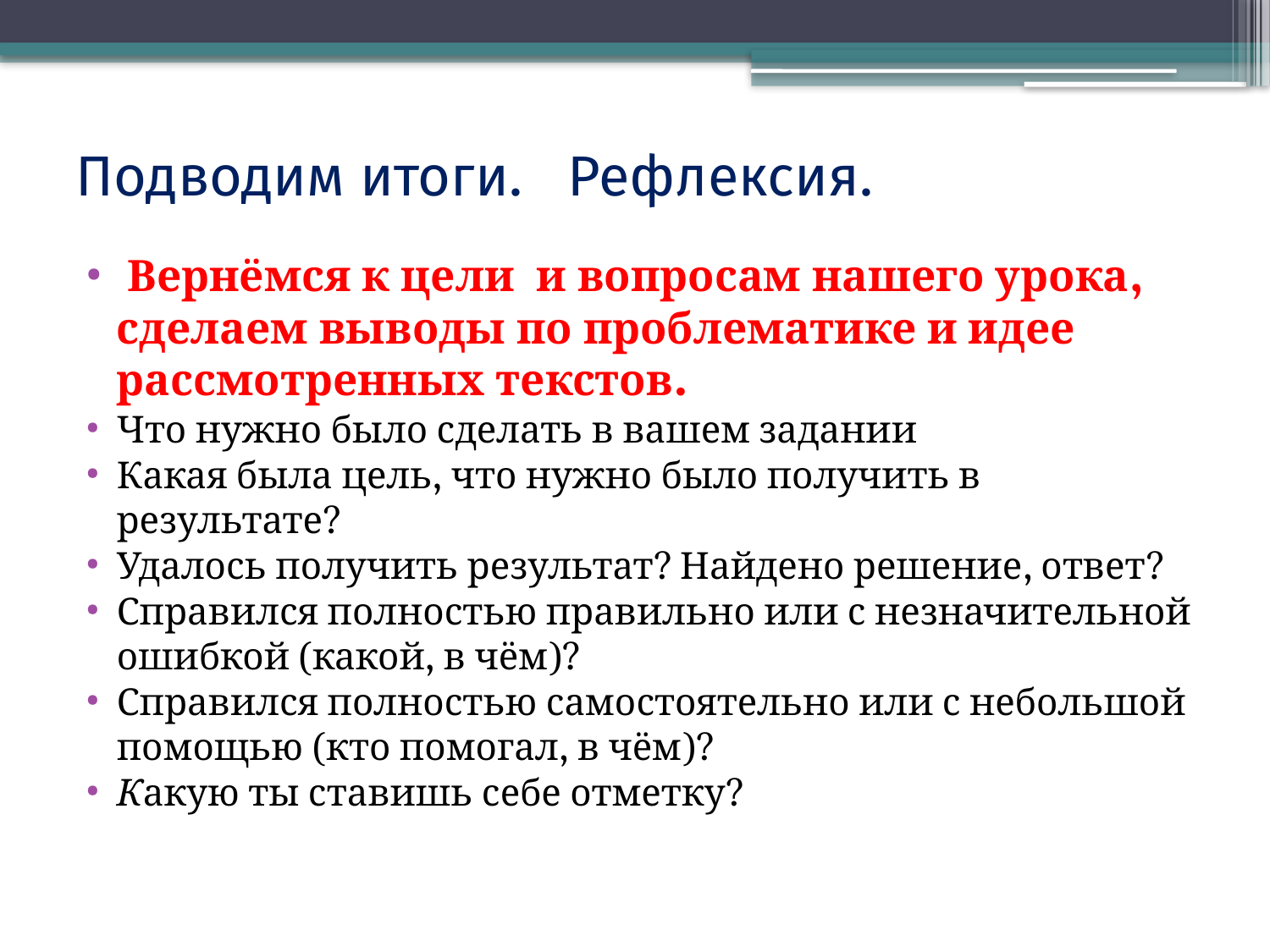

# Подводим итоги.   Рефлексия.

 Вернёмся к цели  и вопросам нашего урока, сделаем выводы по проблематике и идее рассмотренных текстов.
Что нужно было сделать в вашем задании
Какая была цель, что нужно было получить в результате?
Удалось получить результат? Найдено решение, ответ?
Справился полностью правильно или с незначительной ошибкой (какой, в чём)?
Справился полностью самостоятельно или с небольшой помощью (кто помогал, в чём)?
Какую ты ставишь себе отметку?